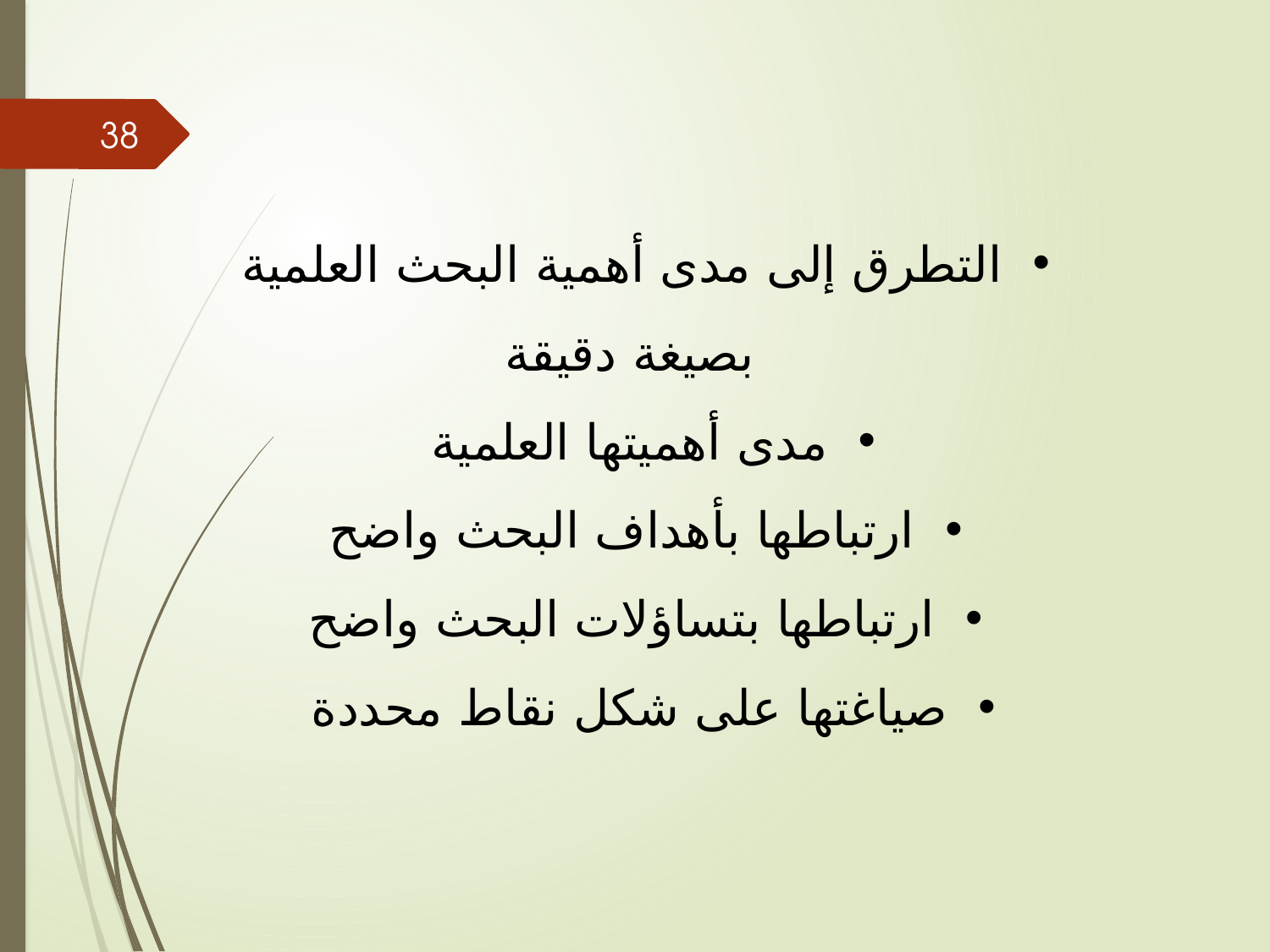

38

التطرق إلى مدى أهمية البحث العلمية بصيغة دقيقة
مدى أهميتها العلمية
ارتباطها بأهداف البحث واضح
ارتباطها بتساؤلات البحث واضح
صياغتها على شكل نقاط محددة